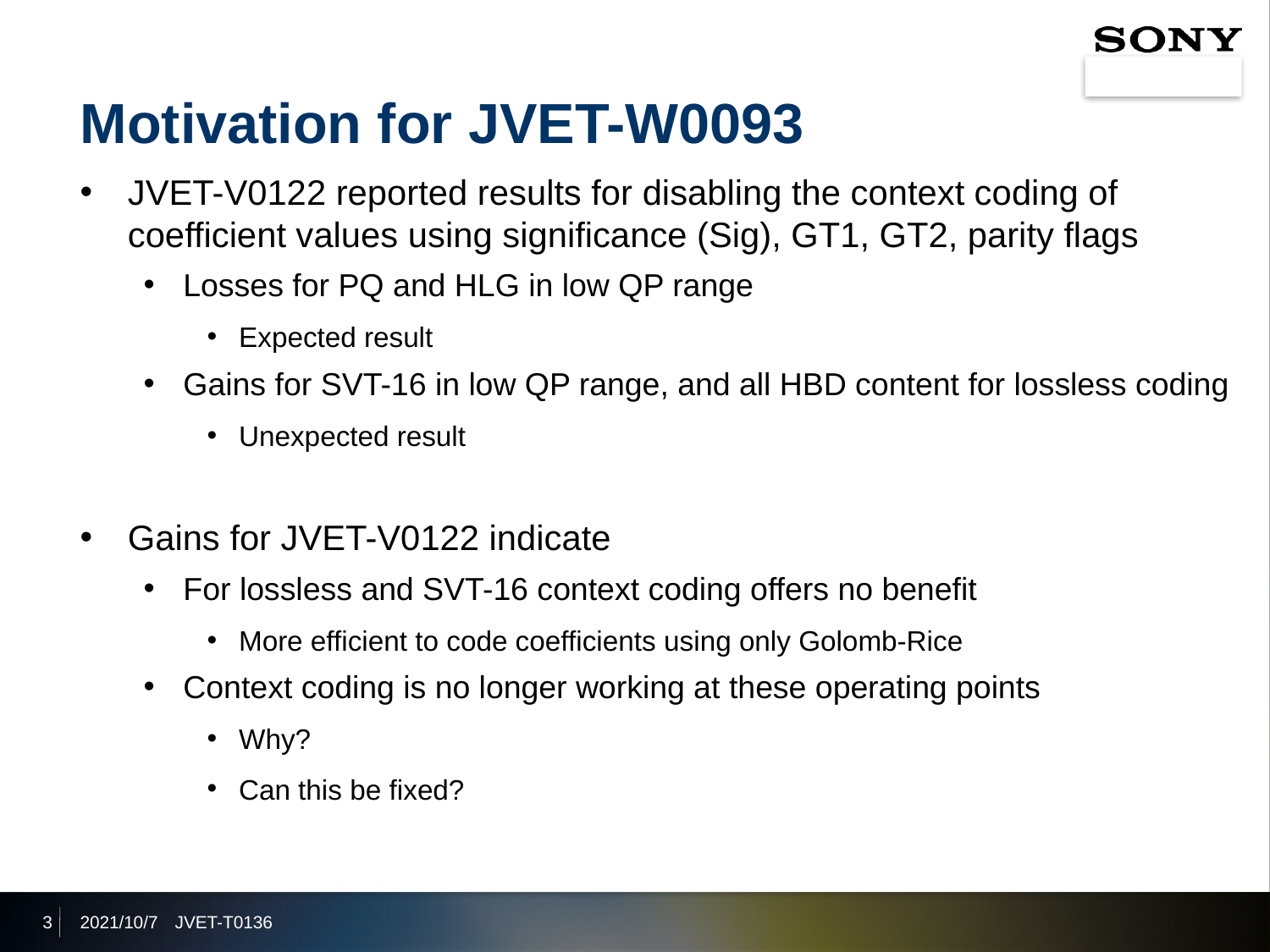

# Motivation for JVET-W0093
JVET-V0122 reported results for disabling the context coding of coefficient values using significance (Sig), GT1, GT2, parity flags
Losses for PQ and HLG in low QP range
Expected result
Gains for SVT-16 in low QP range, and all HBD content for lossless coding
Unexpected result

Gains for JVET-V0122 indicate
For lossless and SVT-16 context coding offers no benefit
More efficient to code coefficients using only Golomb-Rice
Context coding is no longer working at these operating points
Why?
Can this be fixed?

3
2021/10/7
JVET-T0136